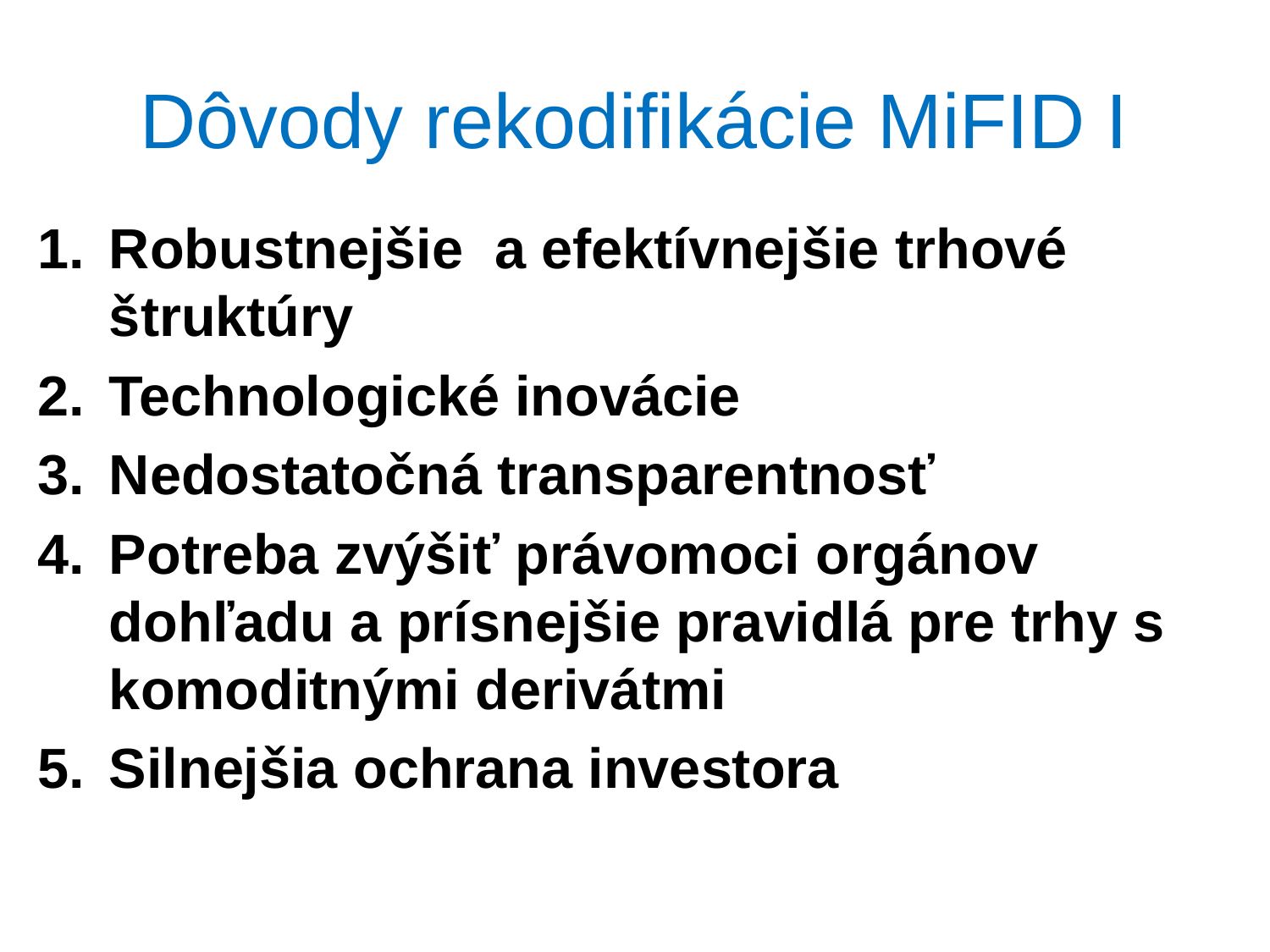

# Dôvody rekodifikácie MiFID I
Robustnejšie  a efektívnejšie trhové štruktúry
Technologické inovácie
Nedostatočná transparentnosť
Potreba zvýšiť právomoci orgánov dohľadu a prísnejšie pravidlá pre trhy s komoditnými derivátmi
Silnejšia ochrana investora